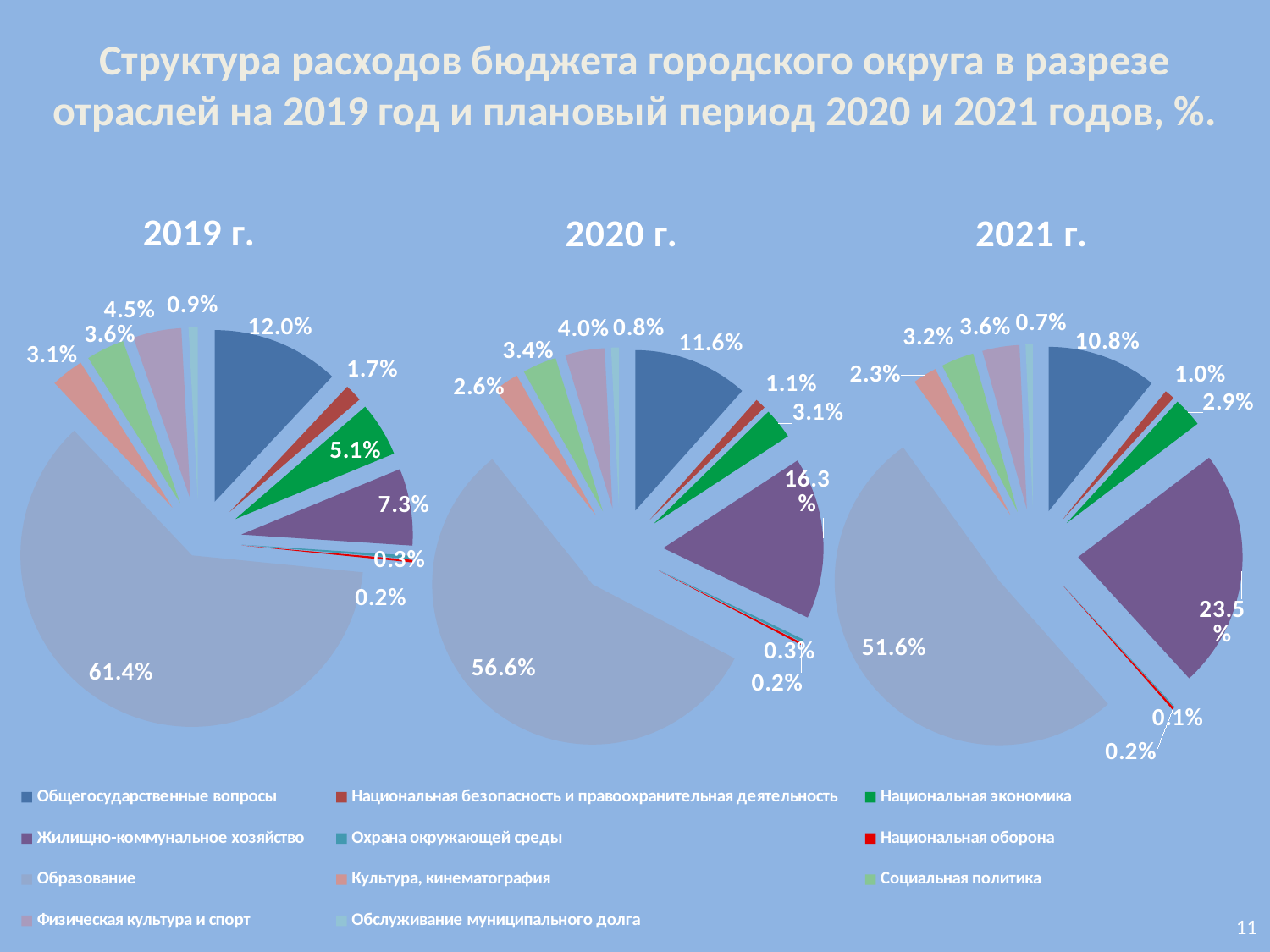

Структура расходов бюджета городского округа в разрезе отраслей на 2019 год и плановый период 2020 и 2021 годов, %.

### Chart: 2019 г.

| Category | 2019 г. |
|---|---|
| Общегосударственные вопросы | 549.0 |
| Национальная безопасность и правоохранительная деятельность | 75.6 |
| Национальная экономика | 234.8 |
| Жилищно-коммунальное хозяйство  | 332.0 |
| Охрана окружающей среды | 14.6 |
| Национальная оборона | 10.7 |
| Образование  | 2808.5 |
| Культура, кинематография | 140.6 |
| Социальная политика  | 164.5 |
| Физическая культура и спорт  | 208.0 |
| Обслуживание муниципального долга | 39.1 |

### Chart: 2020 г.

| Category | 2018 г. |
|---|---|
| Общегосударственные вопросы | 568.1 |
| Национальная безопасность и правоохранительная деятельность | 53.1 |
| Национальная экономика | 153.3 |
| Жилищно-коммунальное хозяйство  | 800.3 |
| Охрана окружающей среды | 14.6 |
| Национальная оборона | 10.8 |
| Образование  | 2774.7 |
| Культура, кинематография | 125.0 |
| Социальная политика  | 168.0 |
| Физическая культура и спорт  | 195.3 |
| Обслуживание государственного и муниципального долга | 38.300000000000004 |

### Chart: 2021 г.

| Category | 2019 г. |
|---|---|
| Общегосударственные вопросы | 576.0 |
| Национальная безопасность и правоохранительная деятельность | 53.1 |
| Национальная экономика | 154.8 |
| Жилищно-коммунальное хозяйство  | 1257.7 |
| Охрана окружающей среды | 4.6 |
| Национальная оборона | 11.1 |
| Образование  | 2757.5 |
| Культура, кинематография | 125.6 |
| Социальная политика  | 171.9 |
| Физическая культура и спорт  | 195.0 |
| Обслуживание государственного и муниципального долга | 38.1 |
11